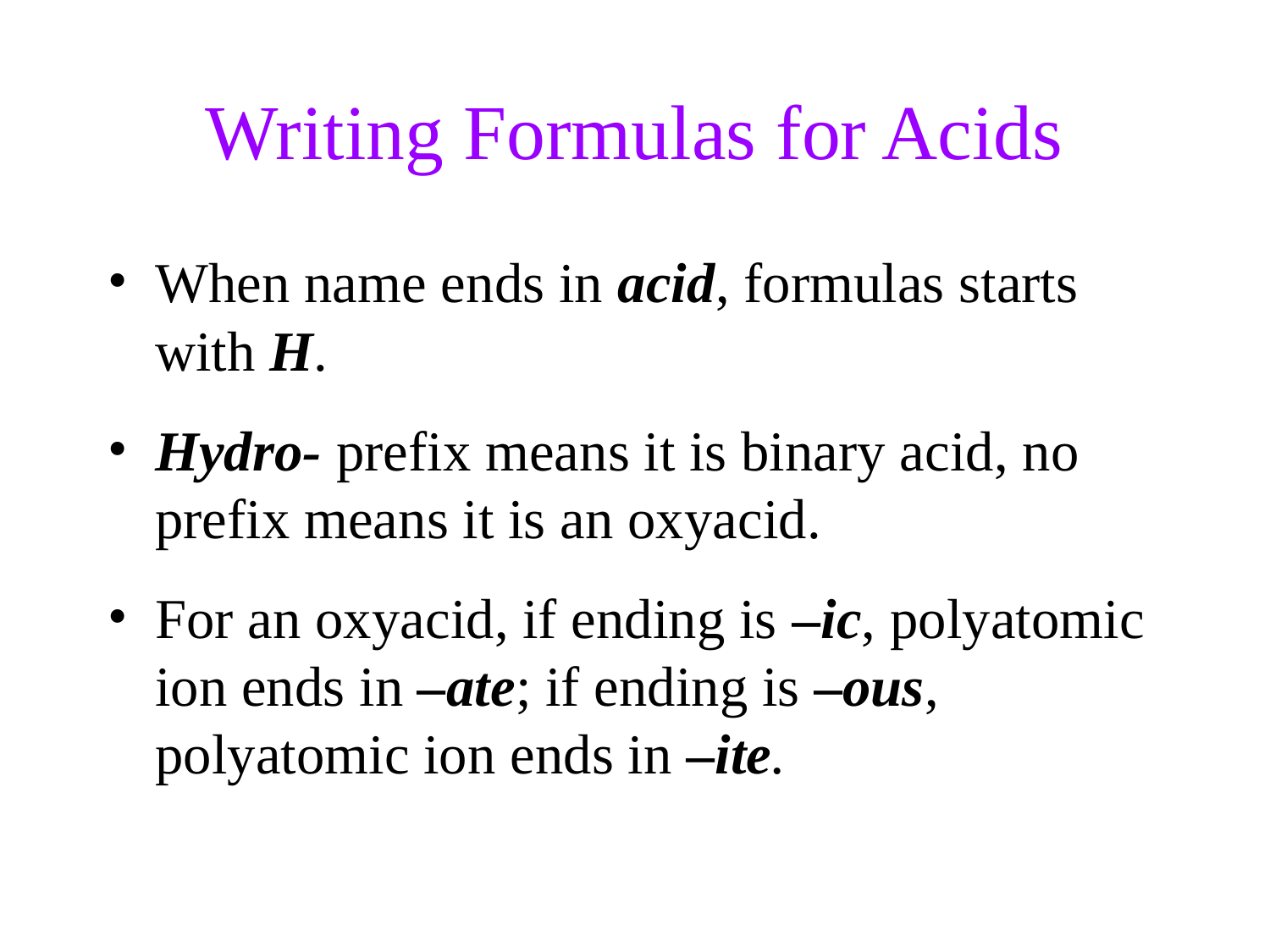

Writing Formulas for Acids
When name ends in acid, formulas starts with H.
Hydro- prefix means it is binary acid, no prefix means it is an oxyacid.
For an oxyacid, if ending is –ic, polyatomic ion ends in –ate; if ending is –ous, polyatomic ion ends in –ite.